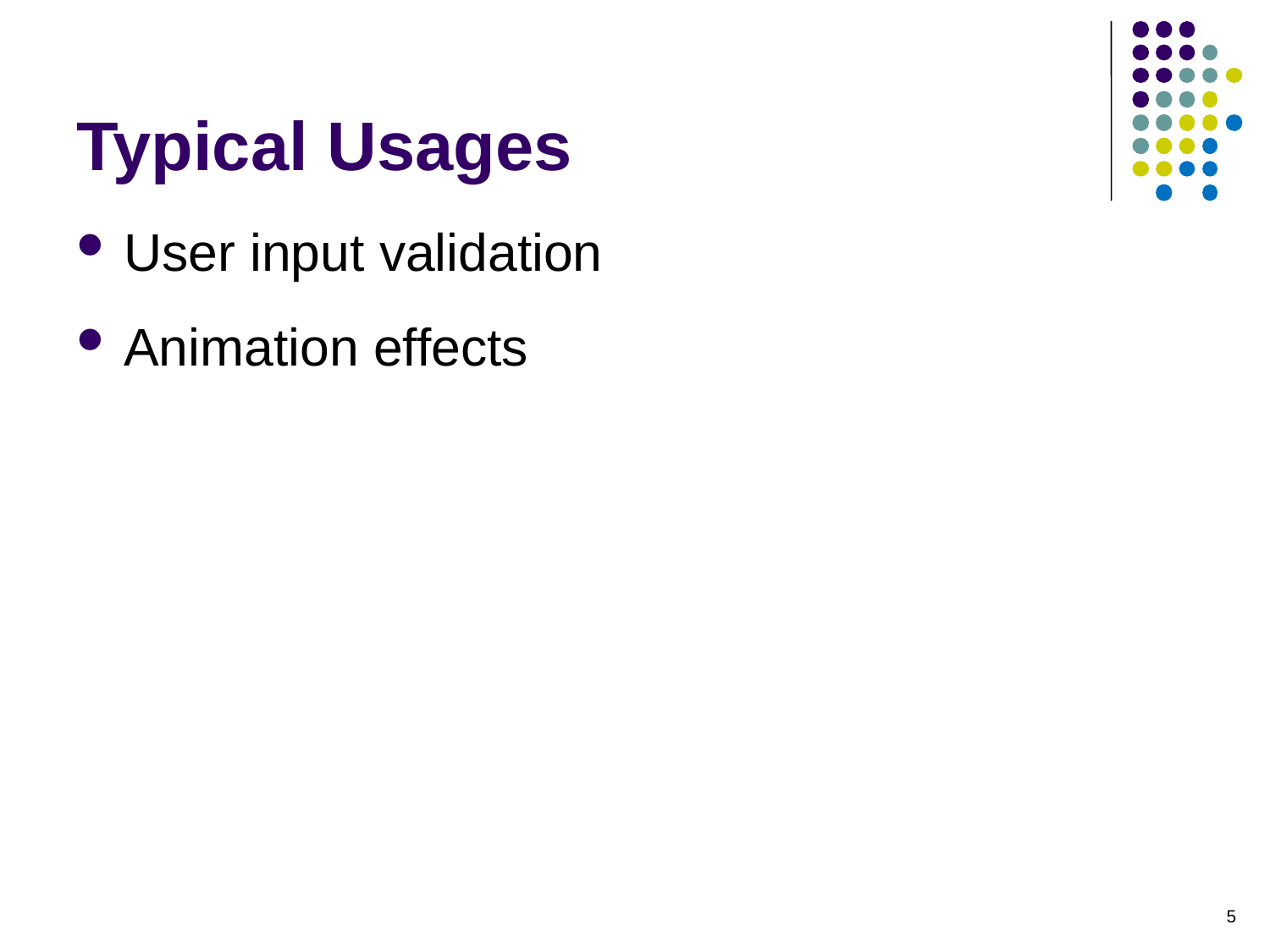

# Typical Usages
User input validation
Animation effects

5